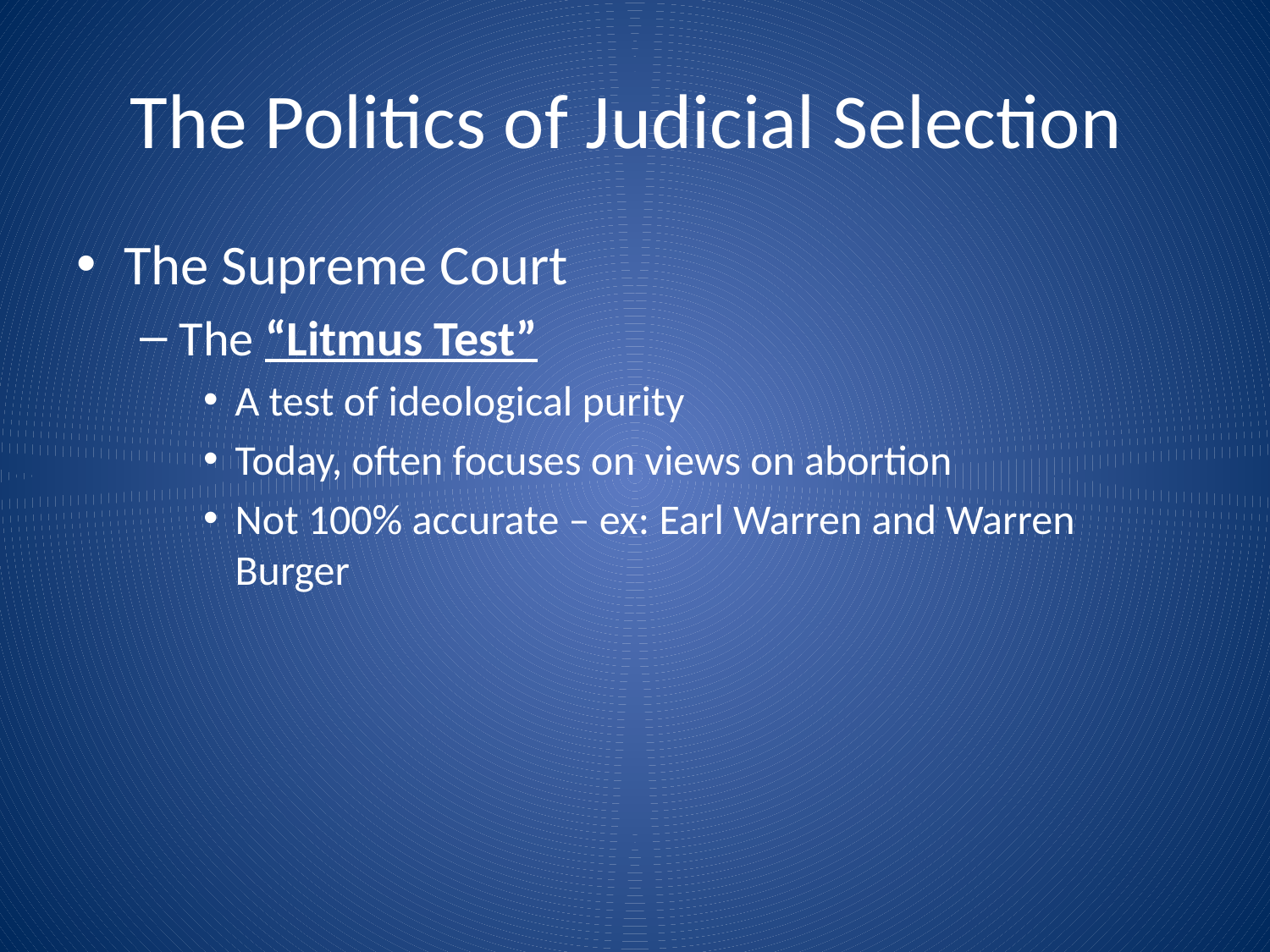

# The Politics of Judicial Selection
The Supreme Court
The “Litmus Test”
A test of ideological purity
Today, often focuses on views on abortion
Not 100% accurate – ex: Earl Warren and Warren Burger